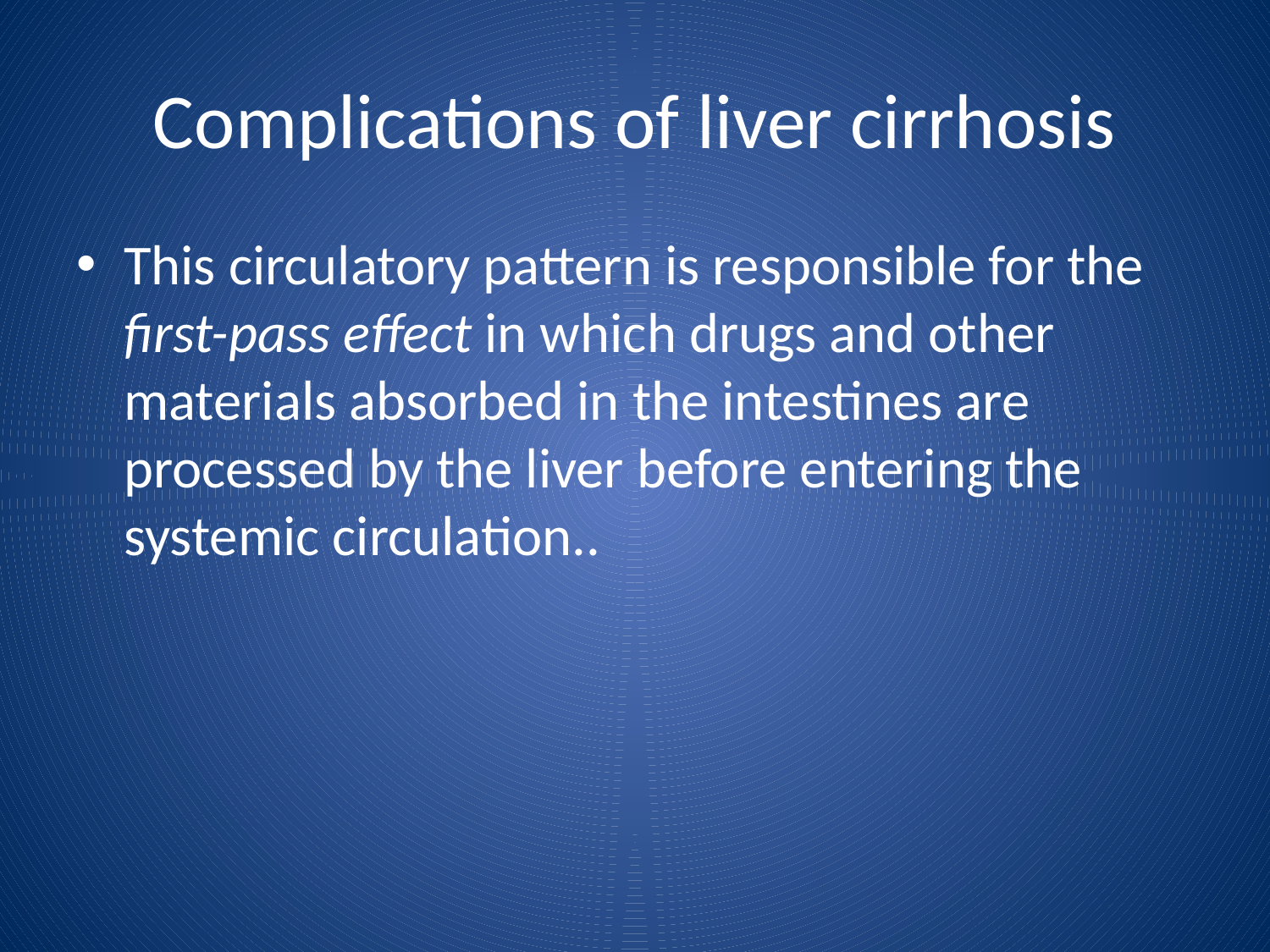

# Complications of liver cirrhosis
This circulatory pattern is responsible for the first-pass effect in which drugs and other materials absorbed in the intestines are processed by the liver before entering the systemic circulation..